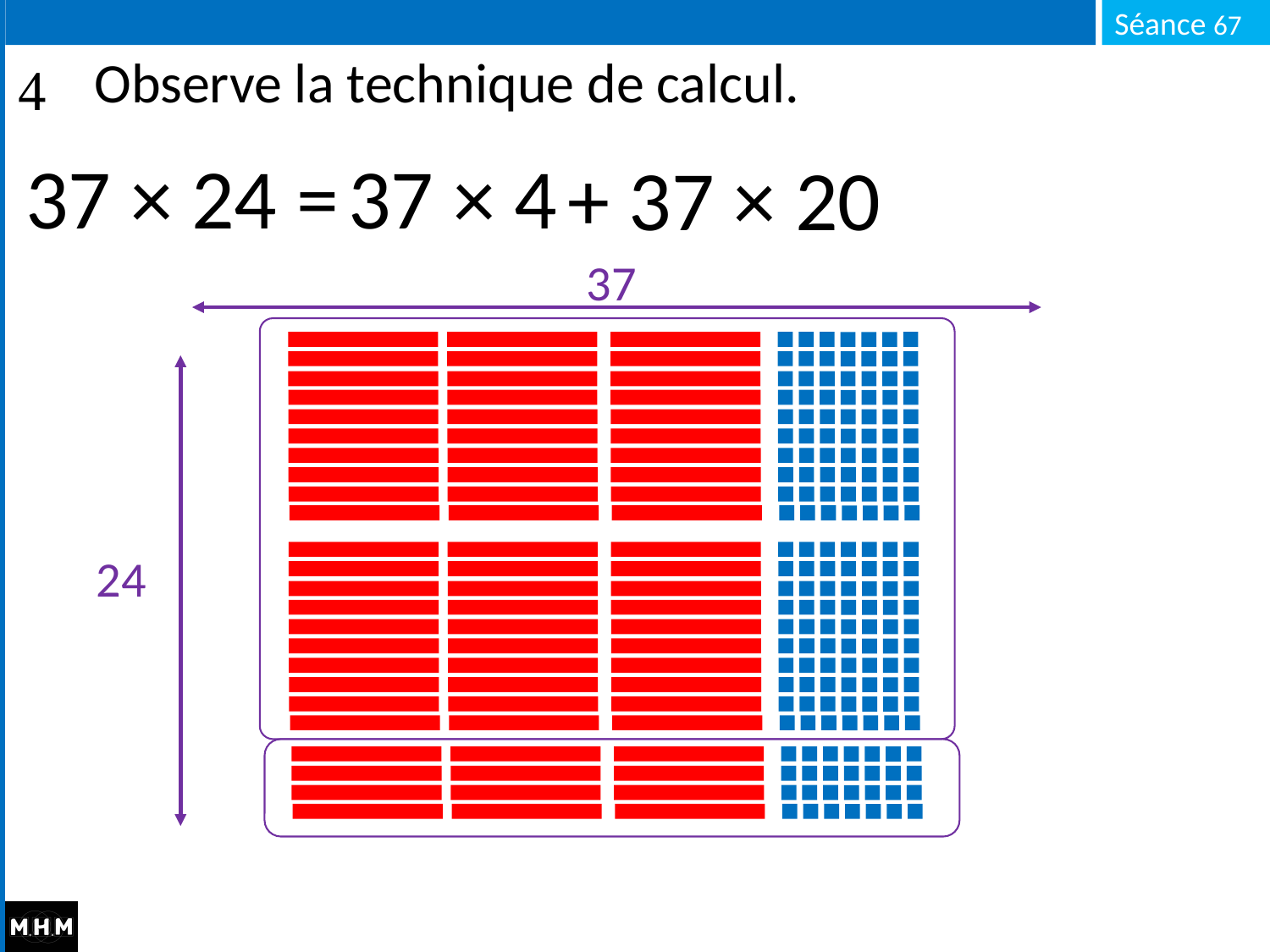

# Observe la technique de calcul.
37 × 24 =
37 × 4
 + 37 × 20
37

24